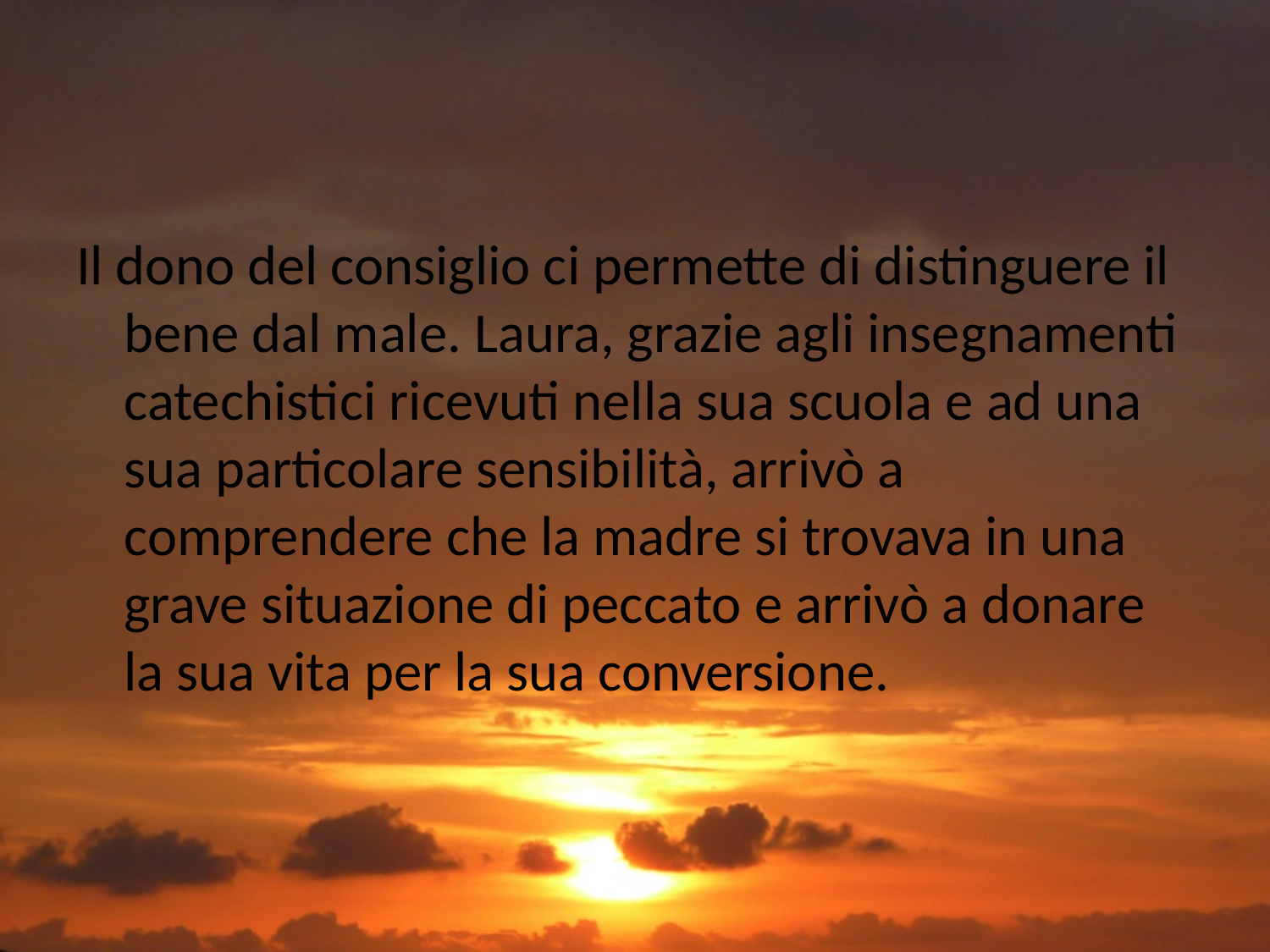

#
Il dono del consiglio ci permette di distinguere il bene dal male. Laura, grazie agli insegnamenti catechistici ricevuti nella sua scuola e ad una sua particolare sensibilità, arrivò a comprendere che la madre si trovava in una grave situazione di peccato e arrivò a donare la sua vita per la sua conversione.